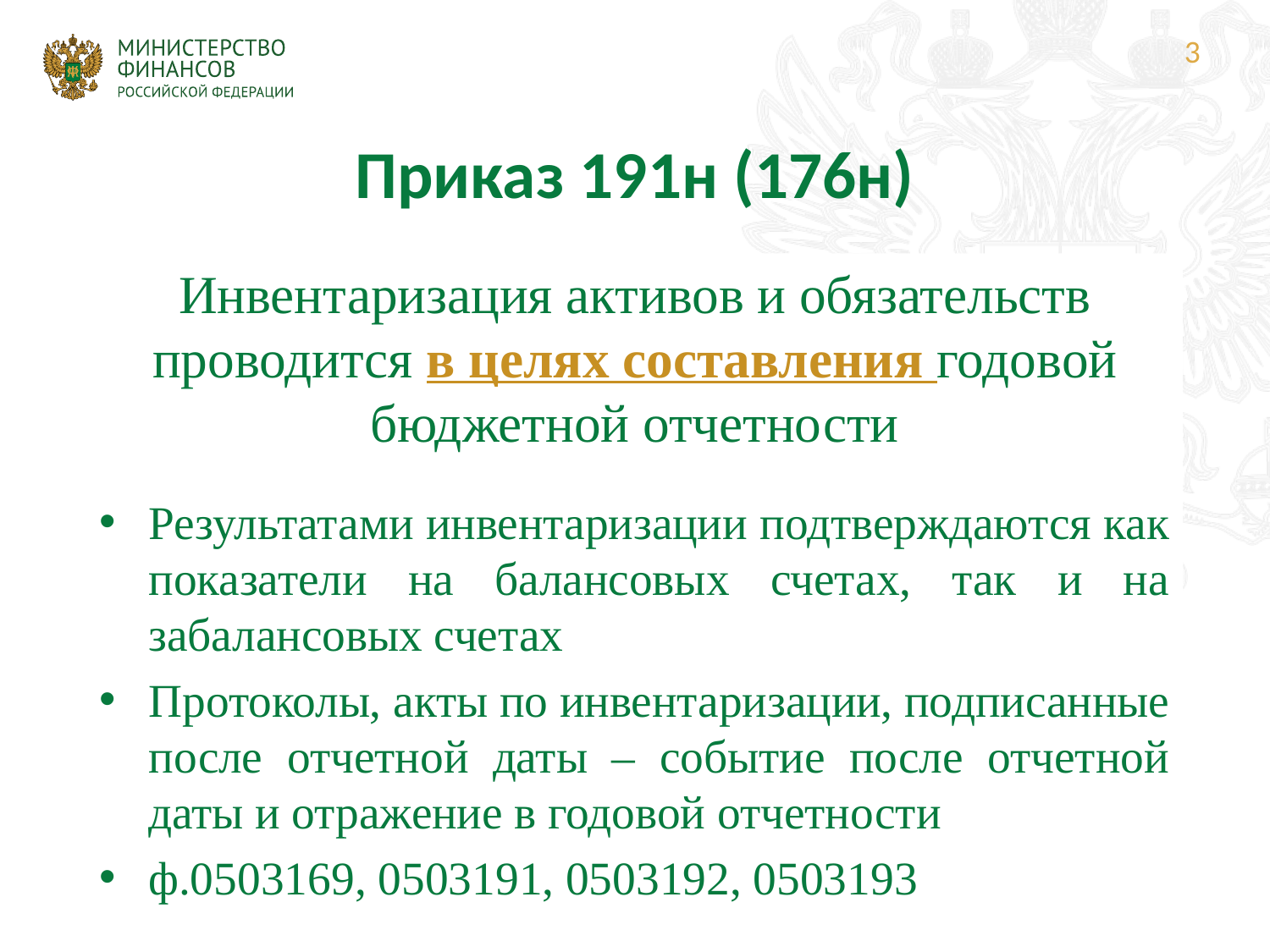

3
# Приказ 191н (176н)
Инвентаризация активов и обязательств проводится в целях составления годовой бюджетной отчетности

Результатами инвентаризации подтверждаются как показатели на балансовых счетах, так и на забалансовых счетах
Протоколы, акты по инвентаризации, подписанные после отчетной даты – событие после отчетной даты и отражение в годовой отчетности
ф.0503169, 0503191, 0503192, 0503193